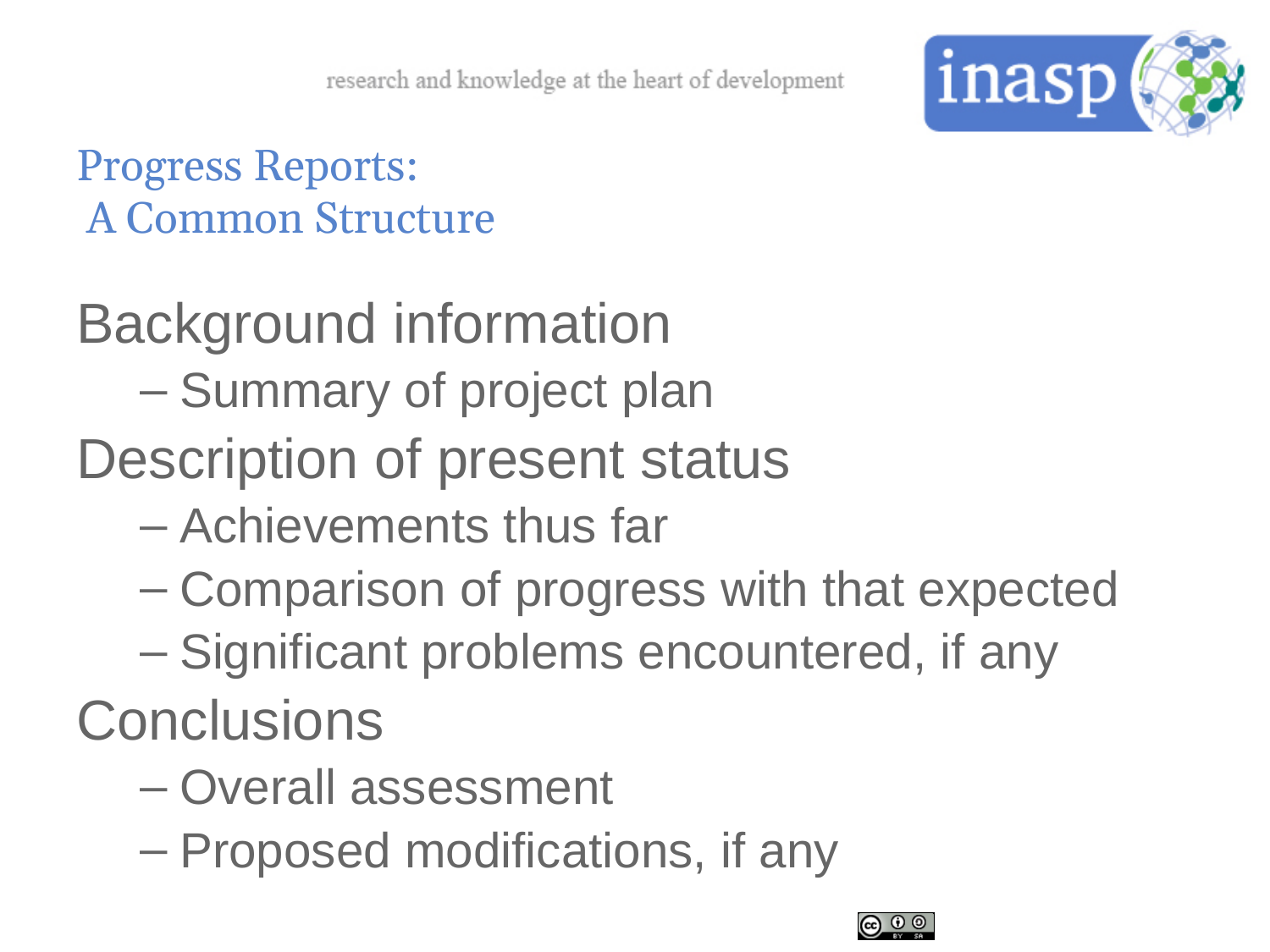

# Progress Reports: A Common Structure
Background information
Summary of project plan
Description of present status
Achievements thus far
Comparison of progress with that expected
Significant problems encountered, if any
Conclusions
Overall assessment
Proposed modifications, if any